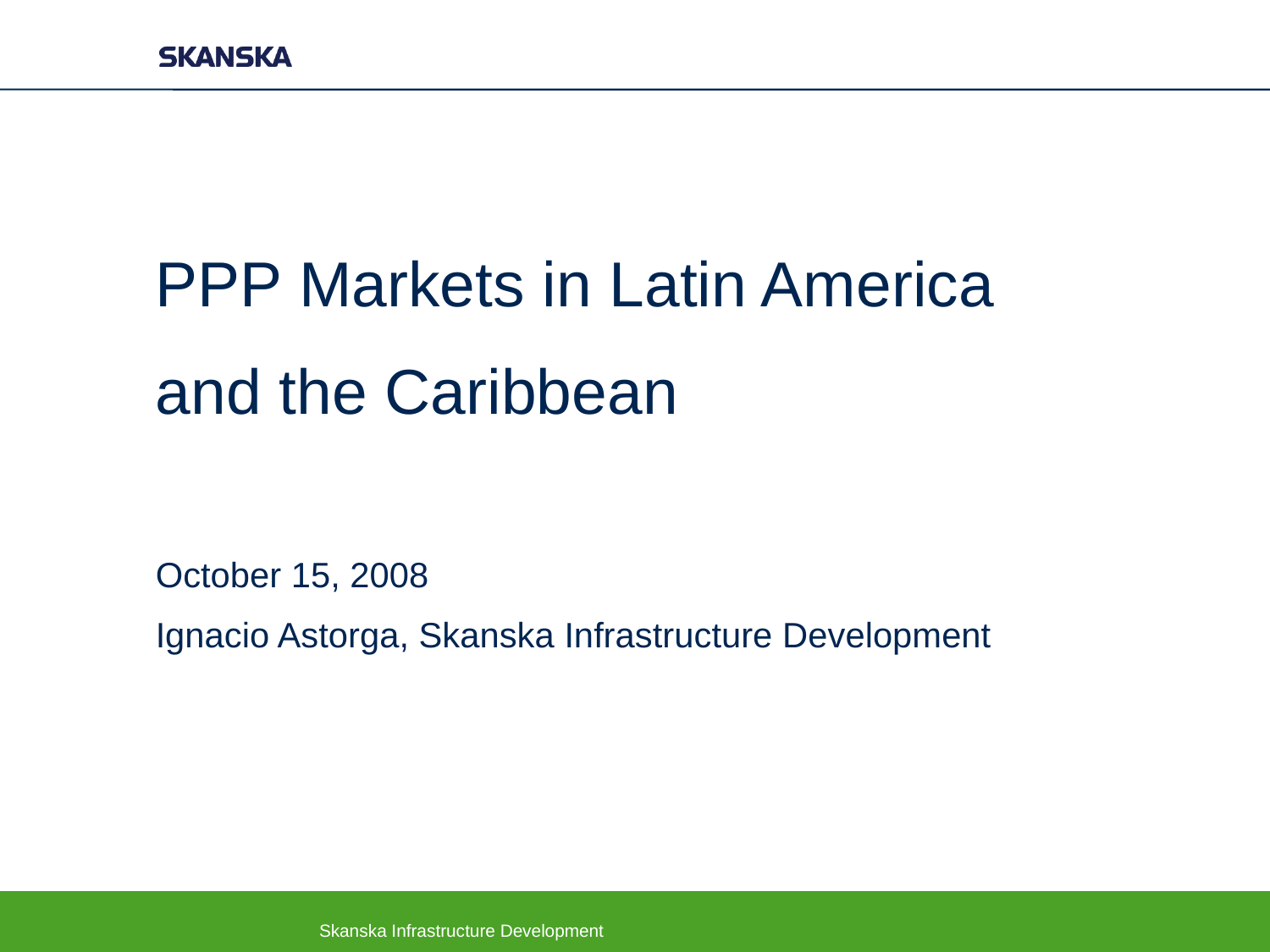

PPP Markets in Latin America
and the Caribbean

October 15, 2008
Ignacio Astorga, Skanska Infrastructure Development
Skanska Infrastructure Development